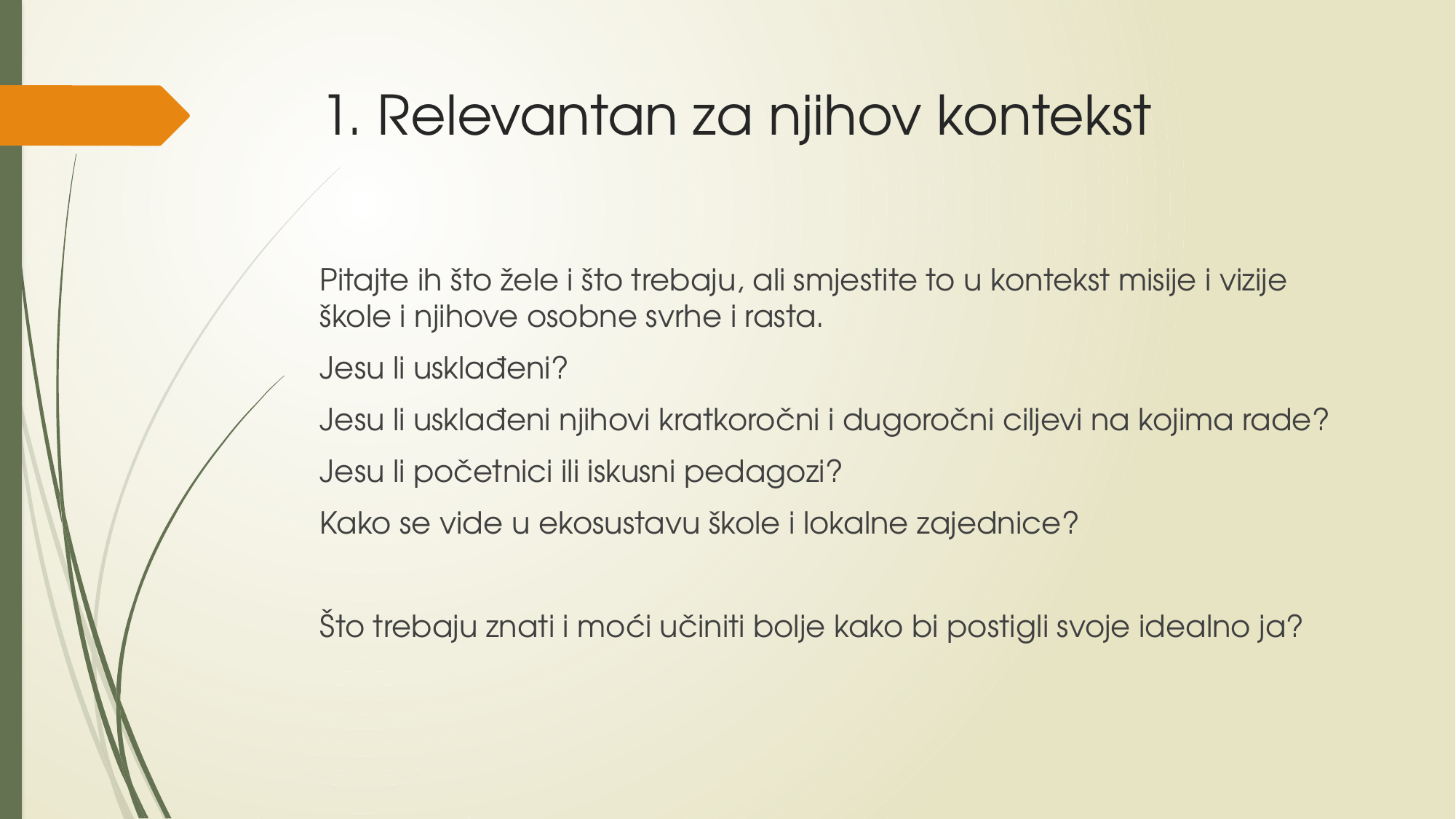

# 1. Relevantan za njihov kontekst
Pitajte ih što žele i što trebaju, ali smjestite to u kontekst misije i vizije škole i njihove osobne svrhe i rasta.
Jesu li usklađeni?
Jesu li usklađeni njihovi kratkoročni i dugoročni ciljevi na kojima rade?
Jesu li početnici ili iskusni pedagozi?
Kako se vide u ekosustavu škole i lokalne zajednice?

Što trebaju znati i moći učiniti bolje kako bi postigli svoje idealno ja?